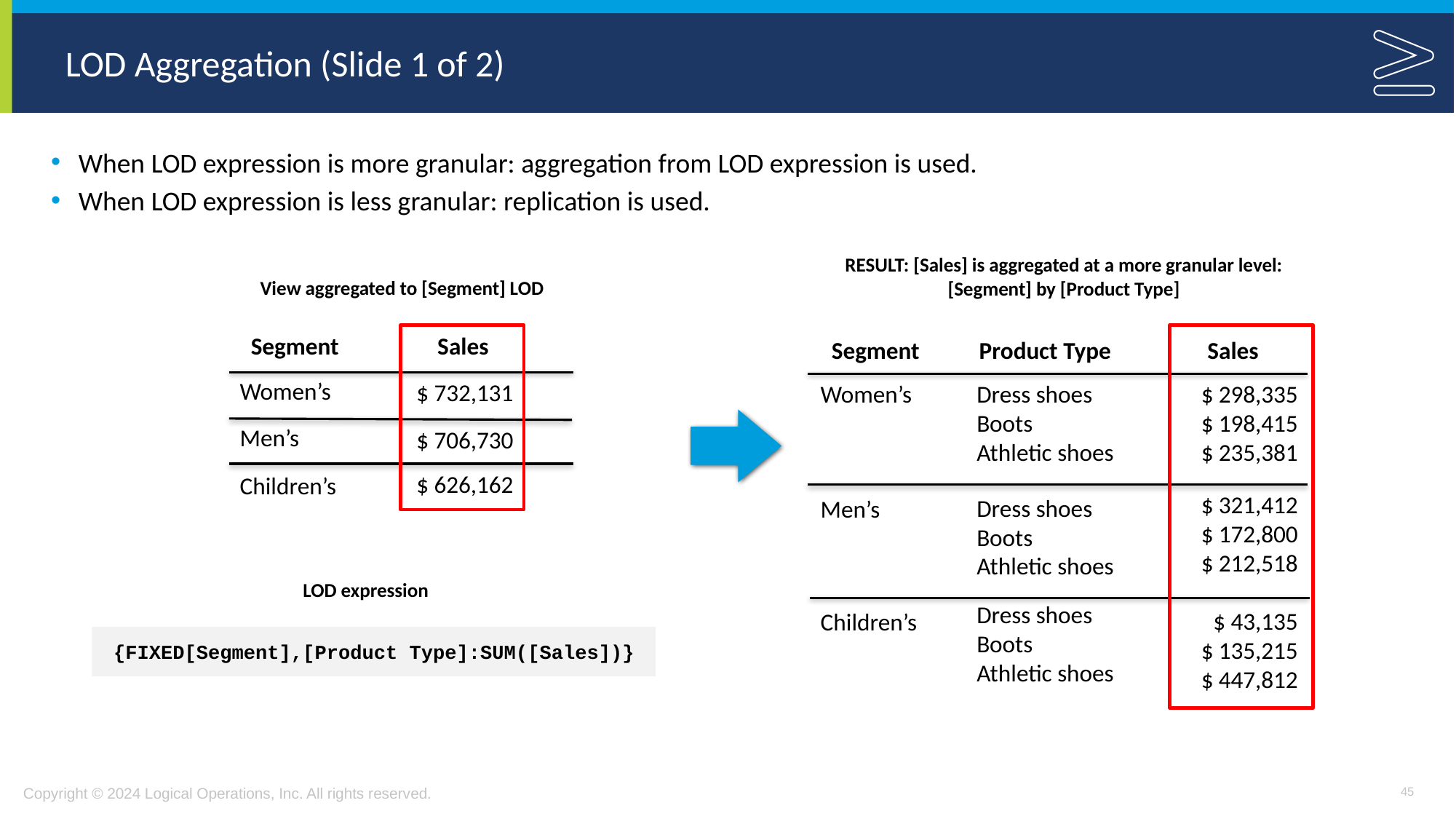

# LOD Aggregation (Slide 1 of 2)

When LOD expression is more granular: aggregation from LOD expression is used.
When LOD expression is less granular: replication is used.
RESULT: [Sales] is aggregated at a more granular level: [Segment] by [Product Type]
View aggregated to [Segment] LOD
Segment
Sales

Women’s
$ 732,131
Men’s
$ 706,730
$ 626,162
Children’s

Segment
Product Type
Sales
Women’s
Dress shoes
Boots
Athletic shoes
$ 298,335
$ 198,415
$ 235,381
$ 321,412
$ 172,800
$ 212,518
Dress shoes
Boots
Athletic shoes
Men’s
Dress shoes
Boots
Athletic shoes
$ 43,135
$ 135,215
$ 447,812
Children’s

LOD expression

{FIXED[Segment],[Product Type]:SUM([Sales])}
45